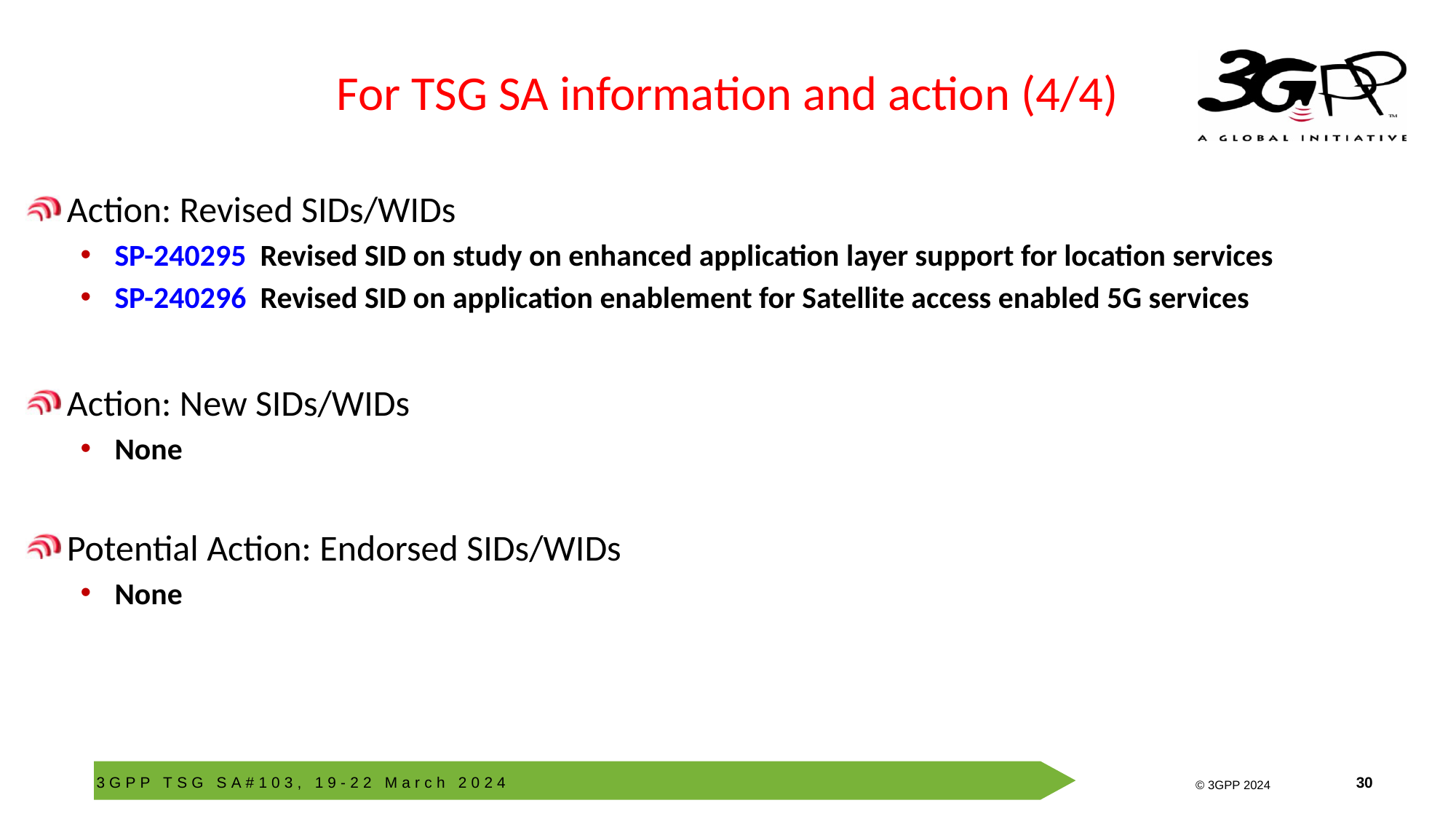

# For TSG SA information and action (4/4)
Action: Revised SIDs/WIDs
SP-240295  Revised SID on study on enhanced application layer support for location services
SP-240296  Revised SID on application enablement for Satellite access enabled 5G services

Action: New SIDs/WIDs
None

Potential Action: Endorsed SIDs/WIDs
None